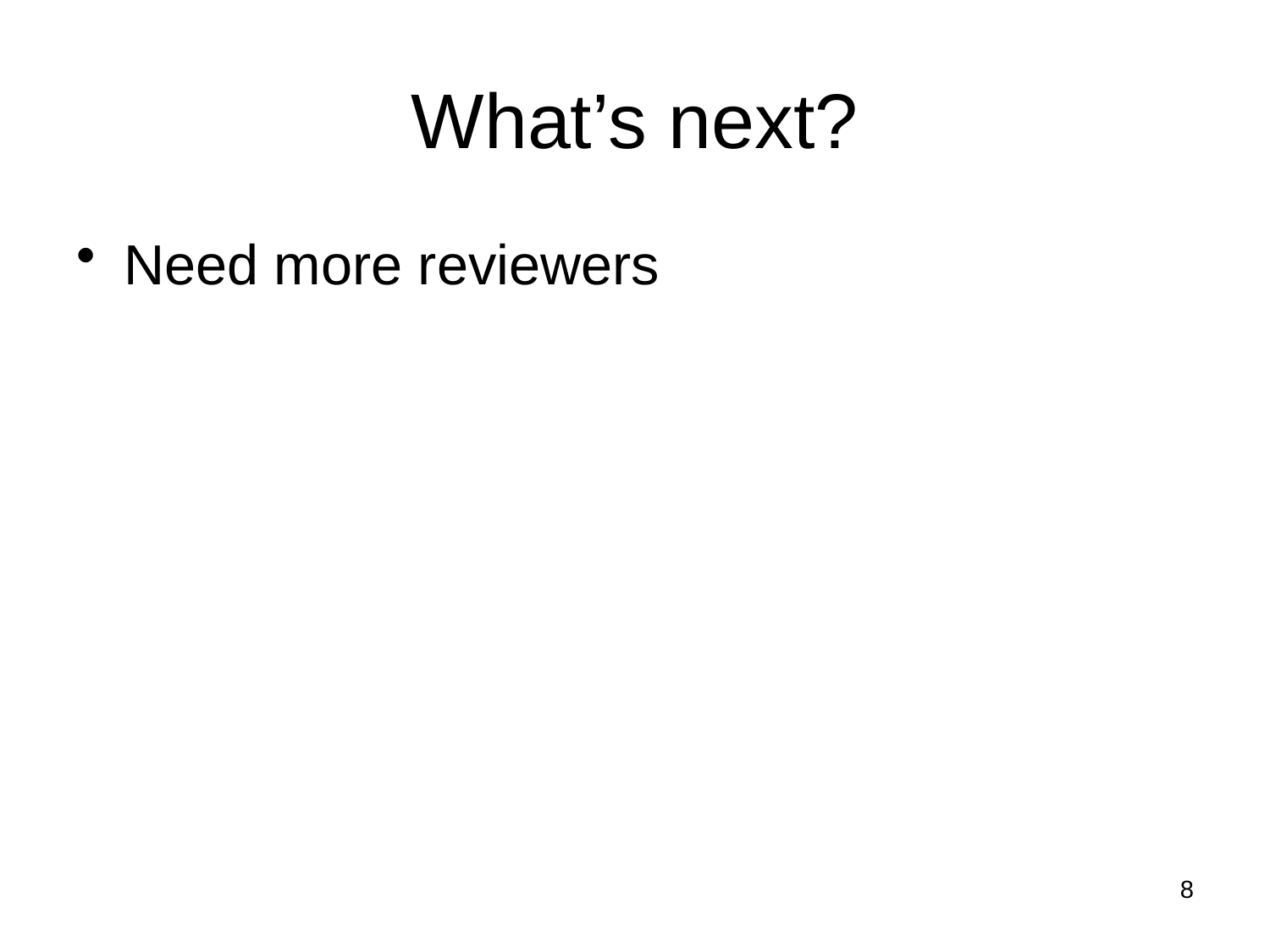

# What’s next?
Need more reviewers

8